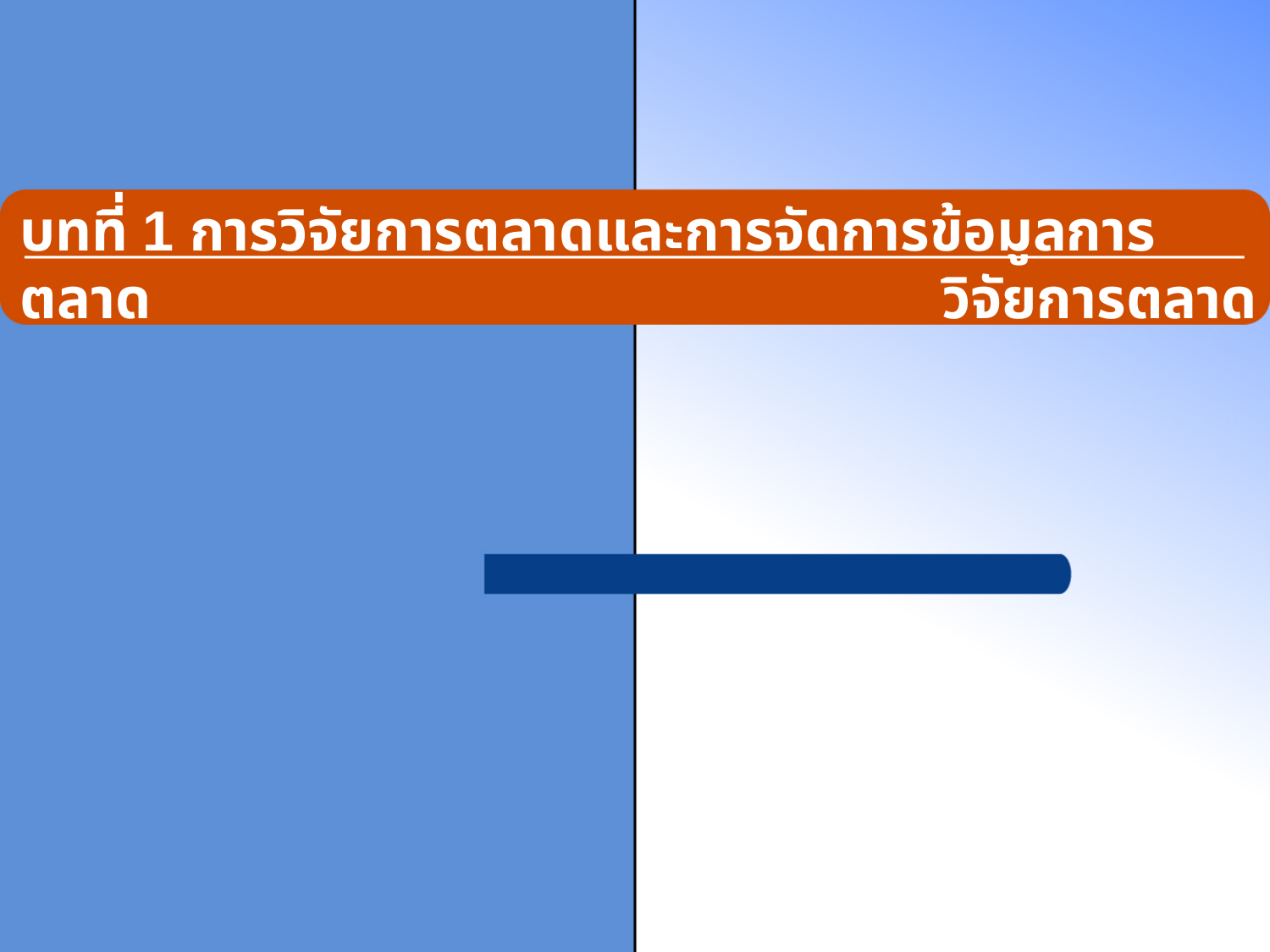

บทที่ 1 การวิจัยการตลาดและการจัดการข้อมูลการตลาด
วิจัยการตลาด